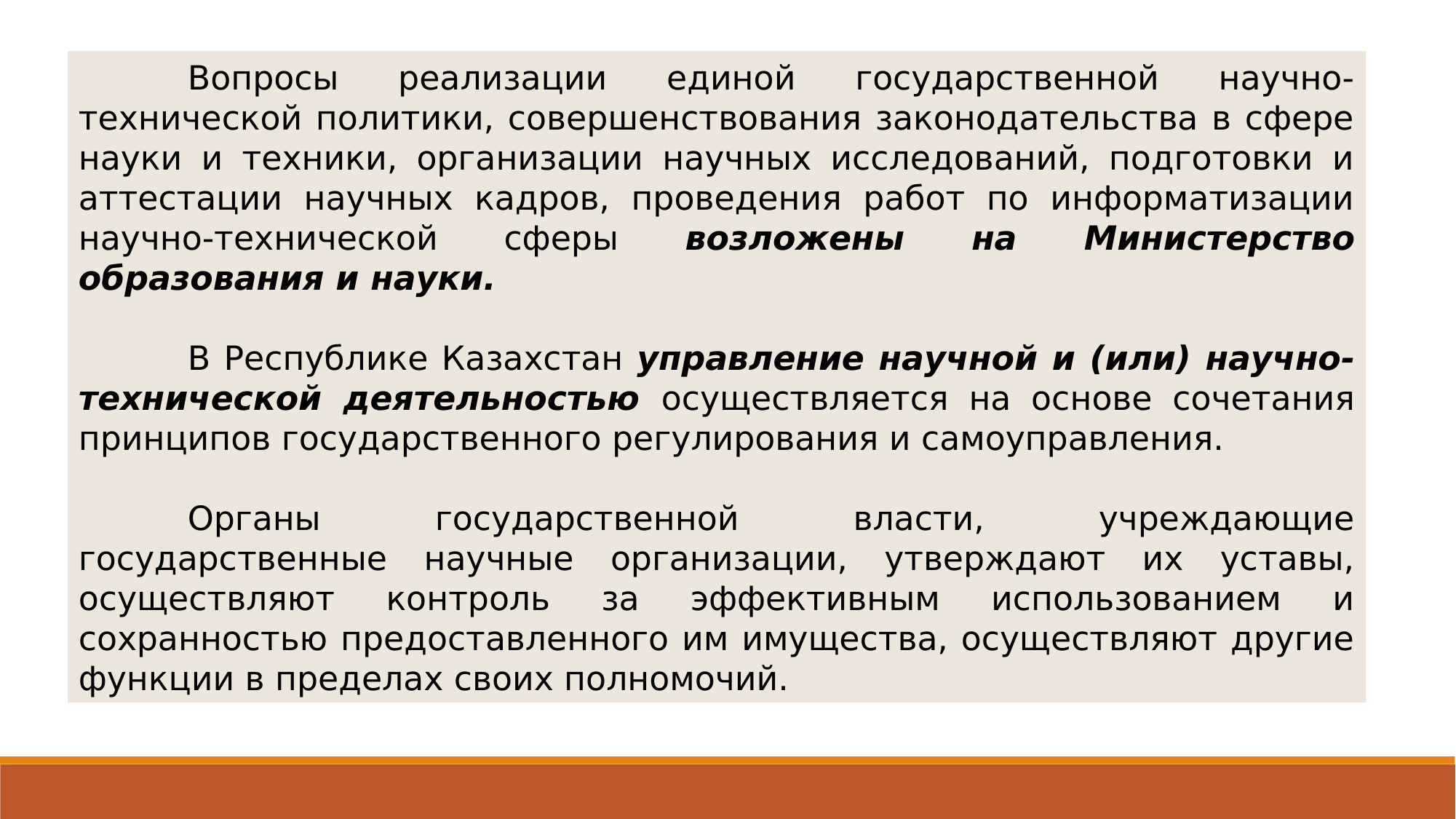

Вопросы реализации единой государственной научно-технической политики, совершенствования законодательства в сфере науки и техники, организации научных исследований, подготовки и аттестации научных кадров, проведения работ по информатизации научно-технической сферы возложены на Министерство образования и науки.

	В Республике Казахстан управление научной и (или) научно-технической деятельностью осуществляется на основе сочетания принципов государственного регулирования и самоуправления.

	Органы государственной власти, учреждающие государственные научные организации, утверждают их уставы, осуществляют контроль за эффективным использованием и сохранностью предоставленного им имущества, осуществляют другие функции в пределах своих полномочий.